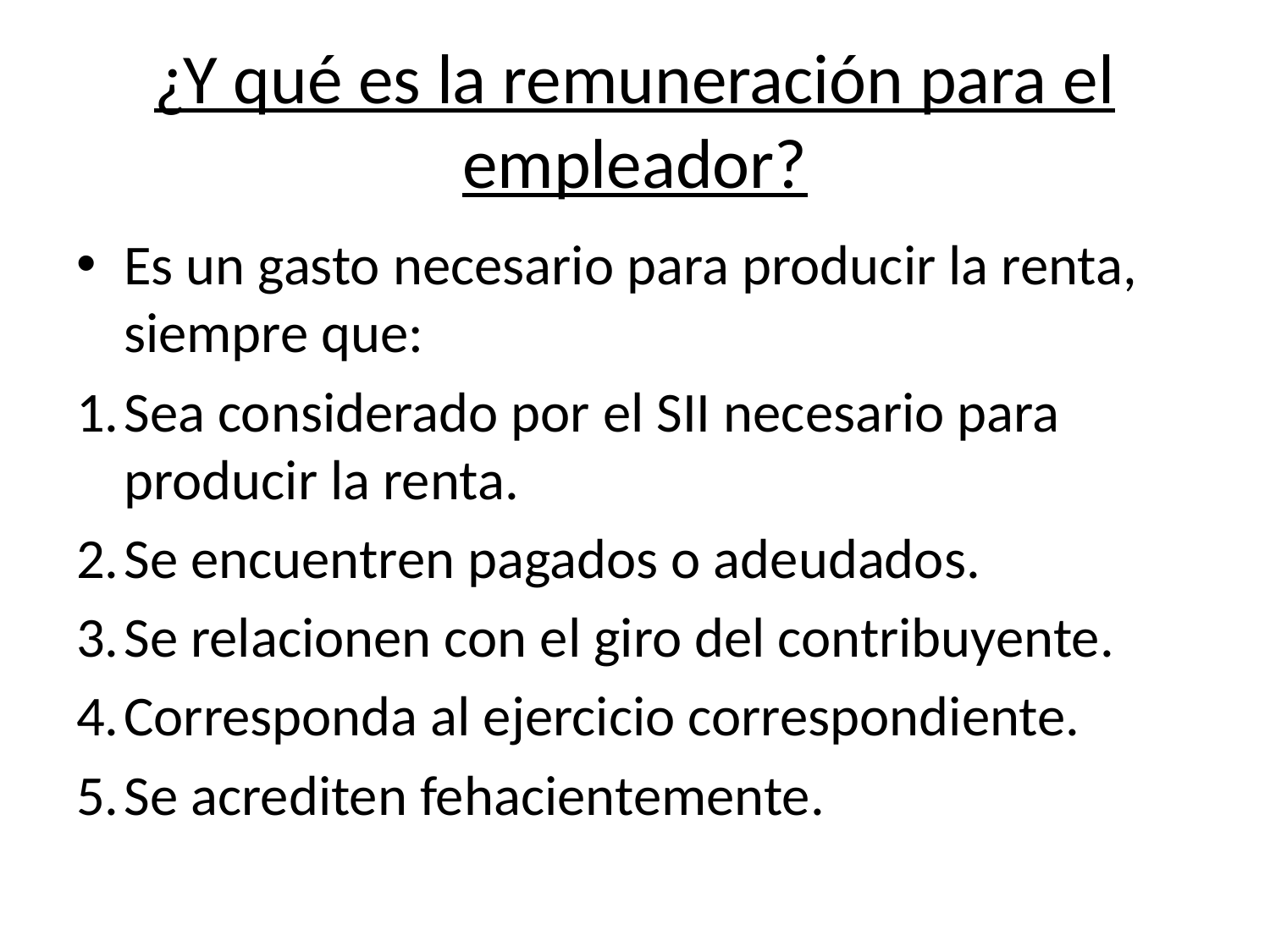

# ¿Y qué es la remuneración para el empleador?
Es un gasto necesario para producir la renta, siempre que:
Sea considerado por el SII necesario para producir la renta.
Se encuentren pagados o adeudados.
Se relacionen con el giro del contribuyente.
Corresponda al ejercicio correspondiente.
Se acrediten fehacientemente.